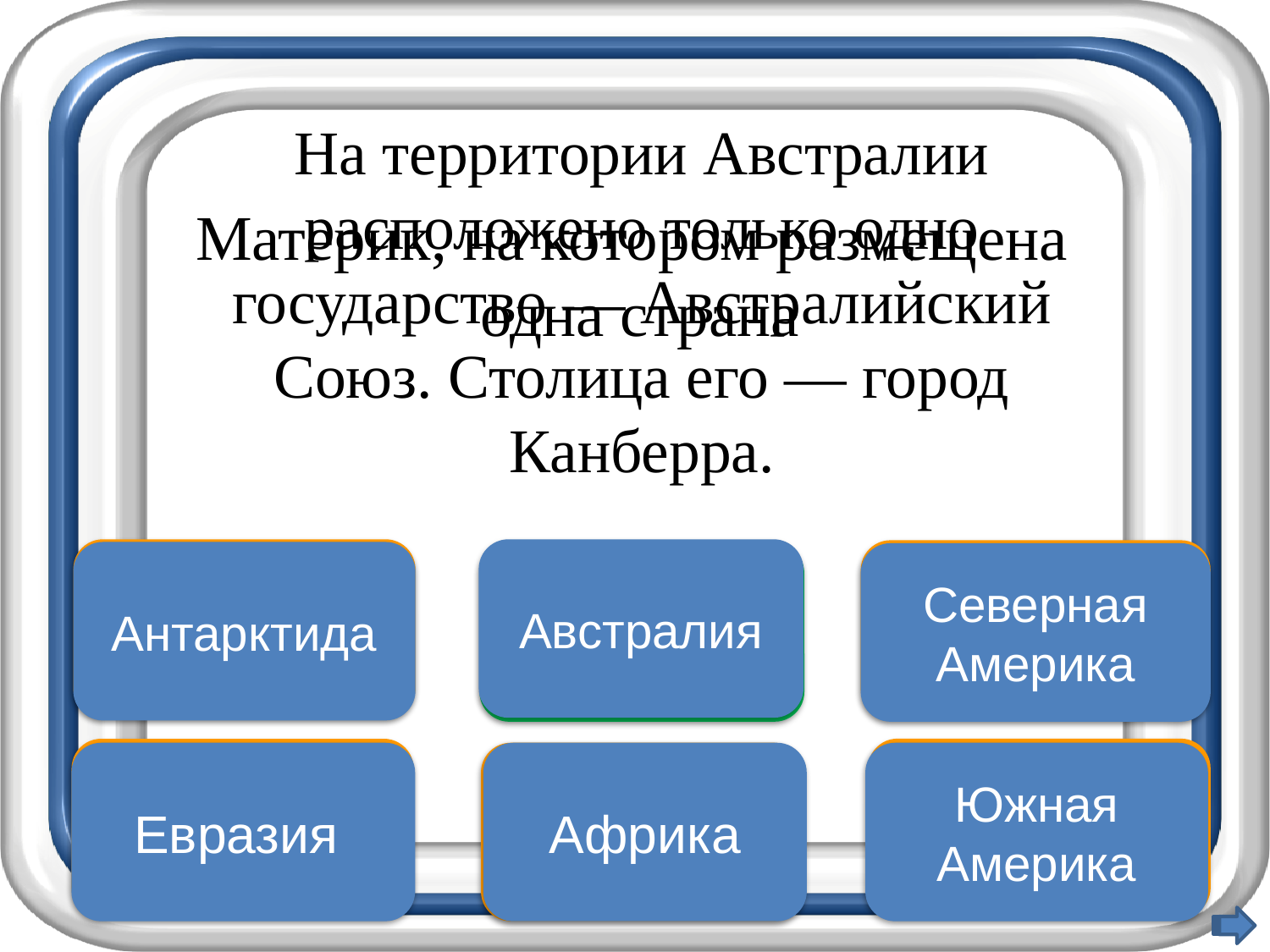

На территории Австралии расположено только одно государство — Австралийский Союз. Столица его — город Канберра.
Материк, на котором размещена
одна страна
Подумай хорошо
Австралия

Подумай хорошо
Антарктида
Правильно
Северная Америка

Неверно
Увы, неверно
Евразия
Подумай ещё
Африка
Южная Америка